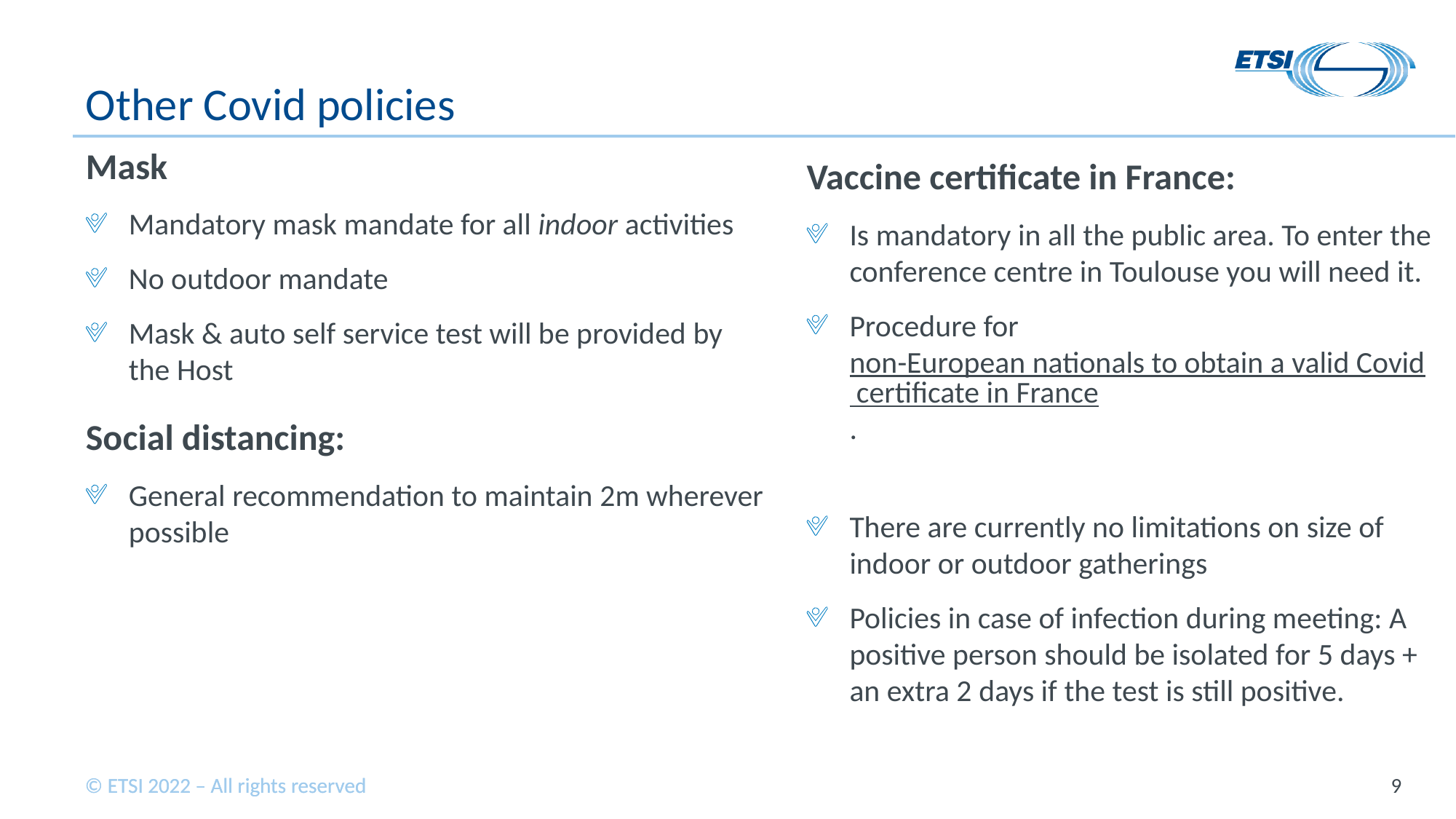

# Other Covid policies
Mask
Mandatory mask mandate for all indoor activities
No outdoor mandate
Mask & auto self service test will be provided by the Host
Social distancing:
General recommendation to maintain 2m wherever possible

Vaccine certificate in France:
Is mandatory in all the public area. To enter the conference centre in Toulouse you will need it.
Procedure for non-European nationals to obtain a valid Covid certificate in France.

There are currently no limitations on size of indoor or outdoor gatherings
Policies in case of infection during meeting: A positive person should be isolated for 5 days + an extra 2 days if the test is still positive.